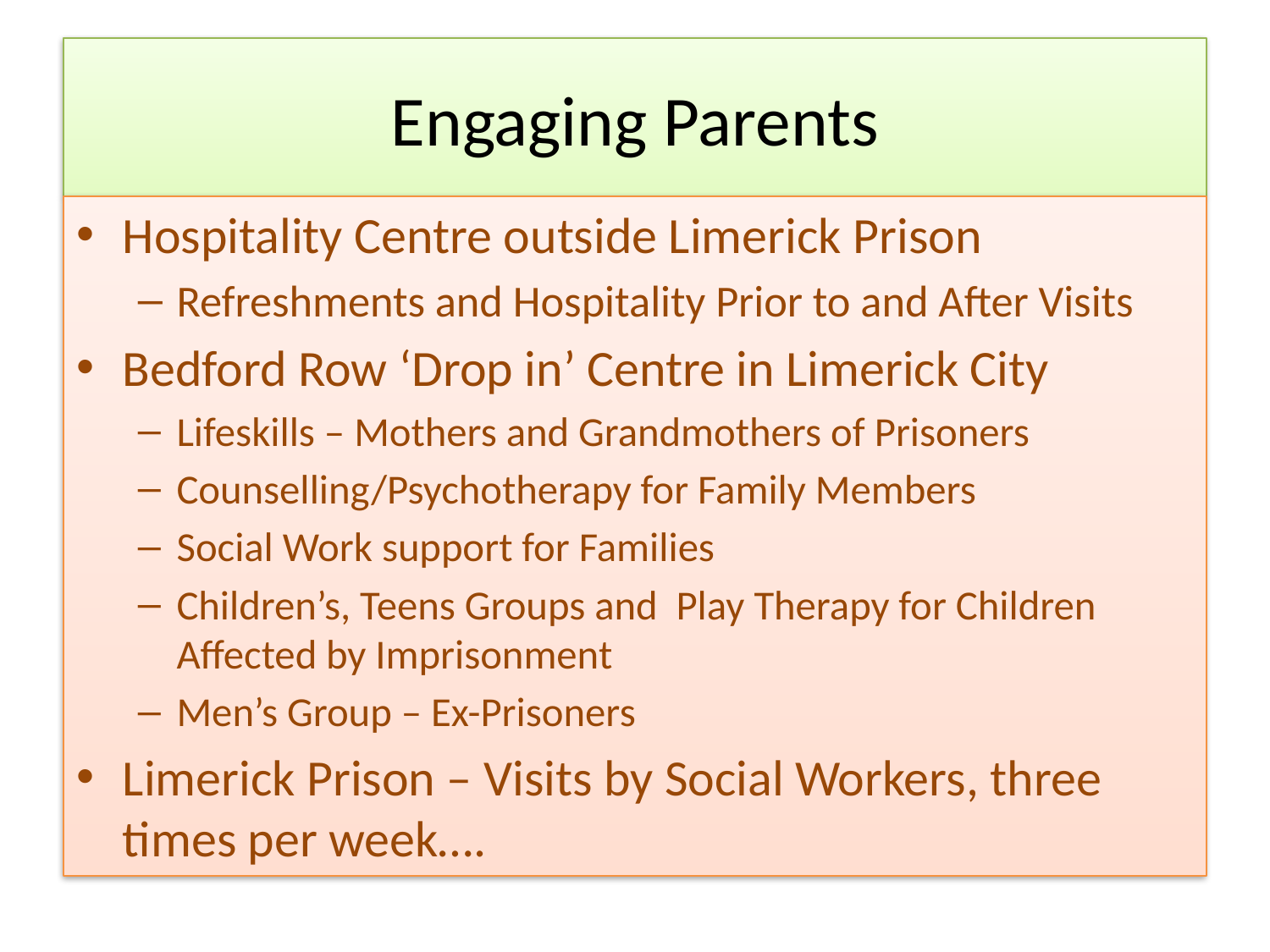

# Engaging Parents
Hospitality Centre outside Limerick Prison
Refreshments and Hospitality Prior to and After Visits
Bedford Row ‘Drop in’ Centre in Limerick City
Lifeskills – Mothers and Grandmothers of Prisoners
Counselling/Psychotherapy for Family Members
Social Work support for Families
Children’s, Teens Groups and  Play Therapy for Children Affected by Imprisonment
Men’s Group – Ex-Prisoners
Limerick Prison – Visits by Social Workers, three times per week….